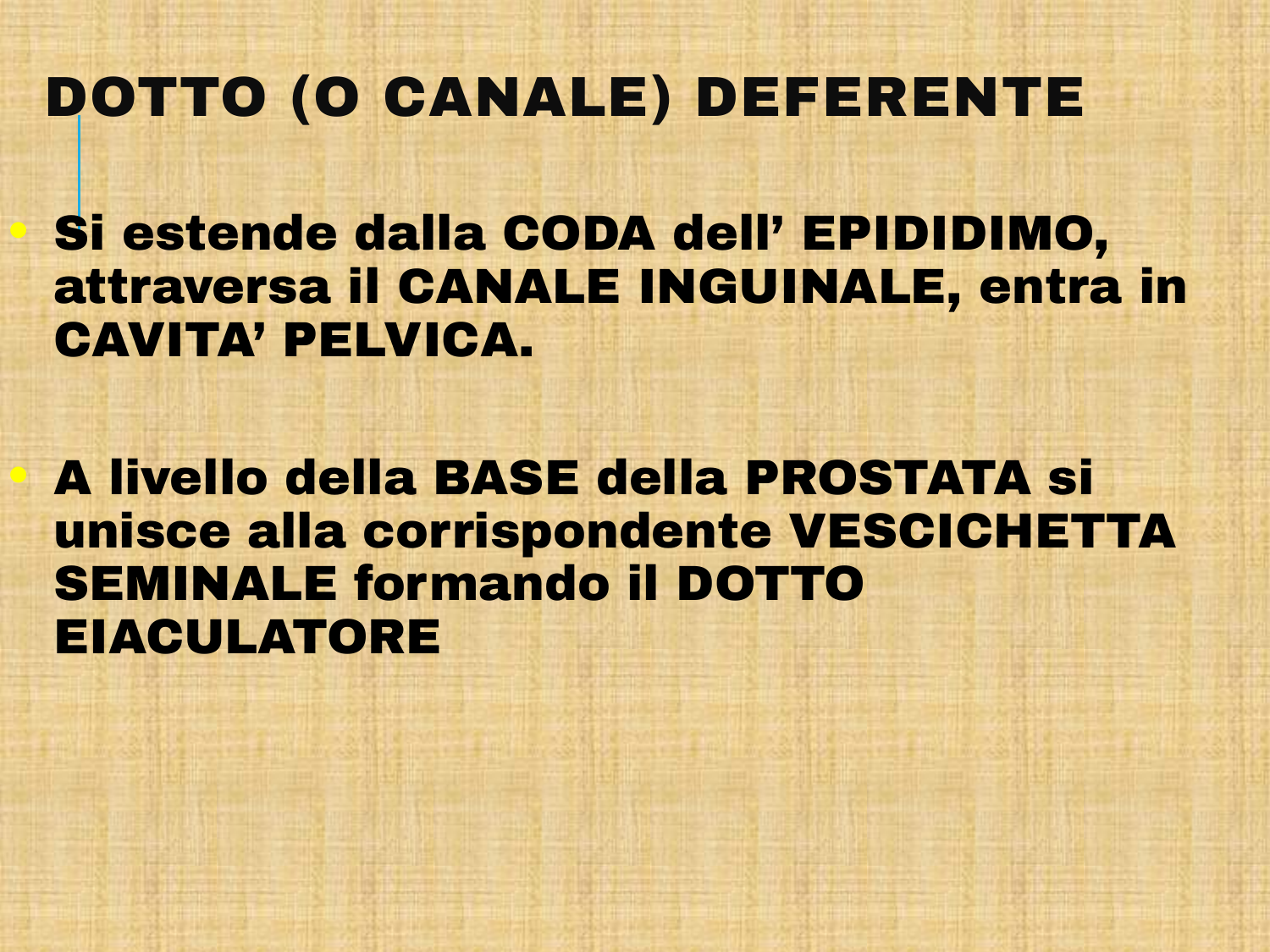

# DOTTO (o CANALE) DEFERENTE
Si estende dalla CODA dell’ EPIDIDIMO, attraversa il CANALE INGUINALE, entra in CAVITA’ PELVICA.

A livello della BASE della PROSTATA si unisce alla corrispondente VESCICHETTA SEMINALE formando il DOTTO EIACULATORE